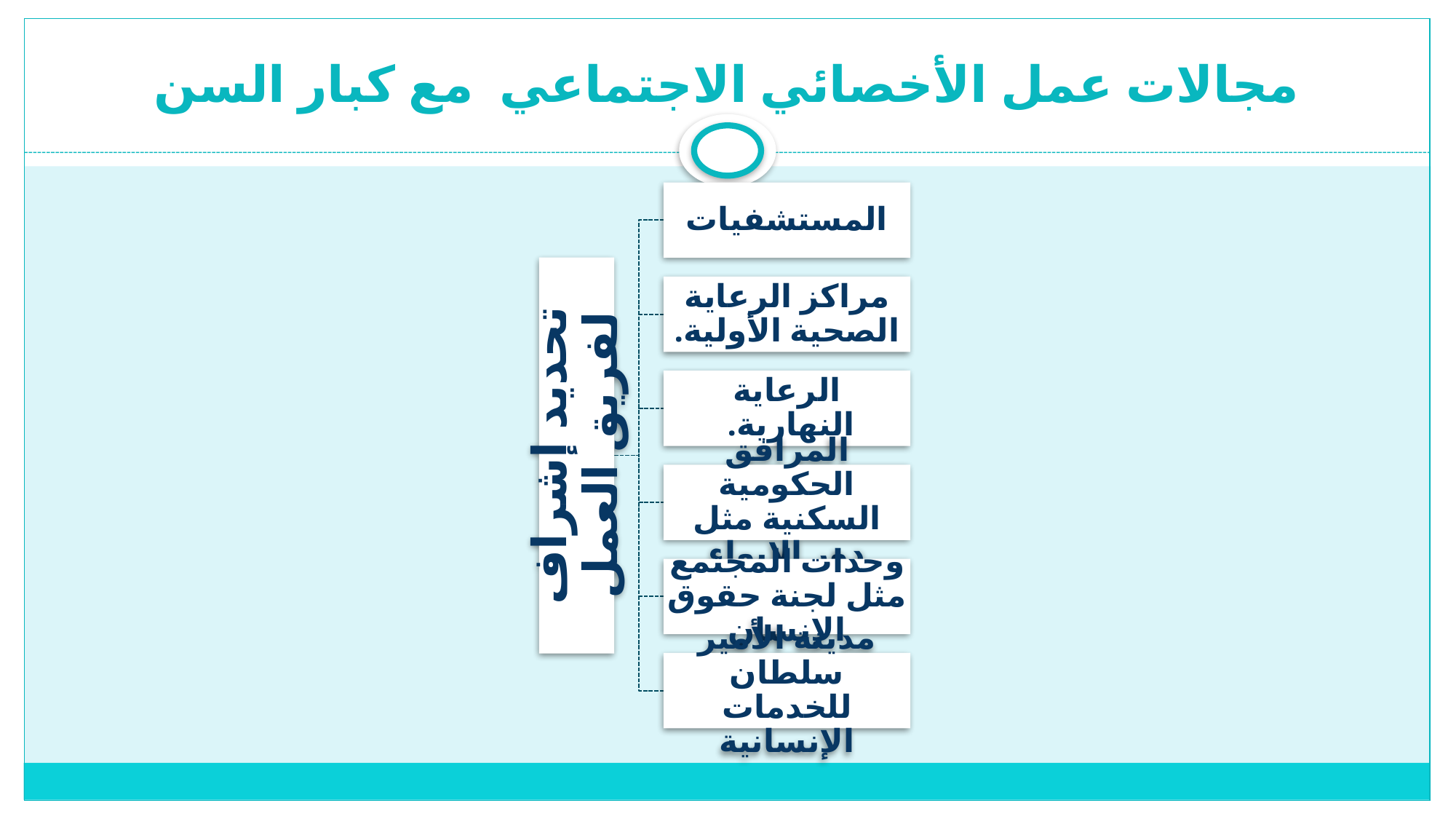

# مجالات عمل الأخصائي الاجتماعي  مع كبار السن

تحديد إشراف لفريق العمل
المستشفيات
مراكز الرعاية الصحية الأولية.
الرعاية النهارية.
المرافق الحكومية السكنية مثل دور الإيواء
وحدات المجتمع مثل لجنة حقوق الإنسان
مدينة الأمير سلطان للخدمات الإنسانية